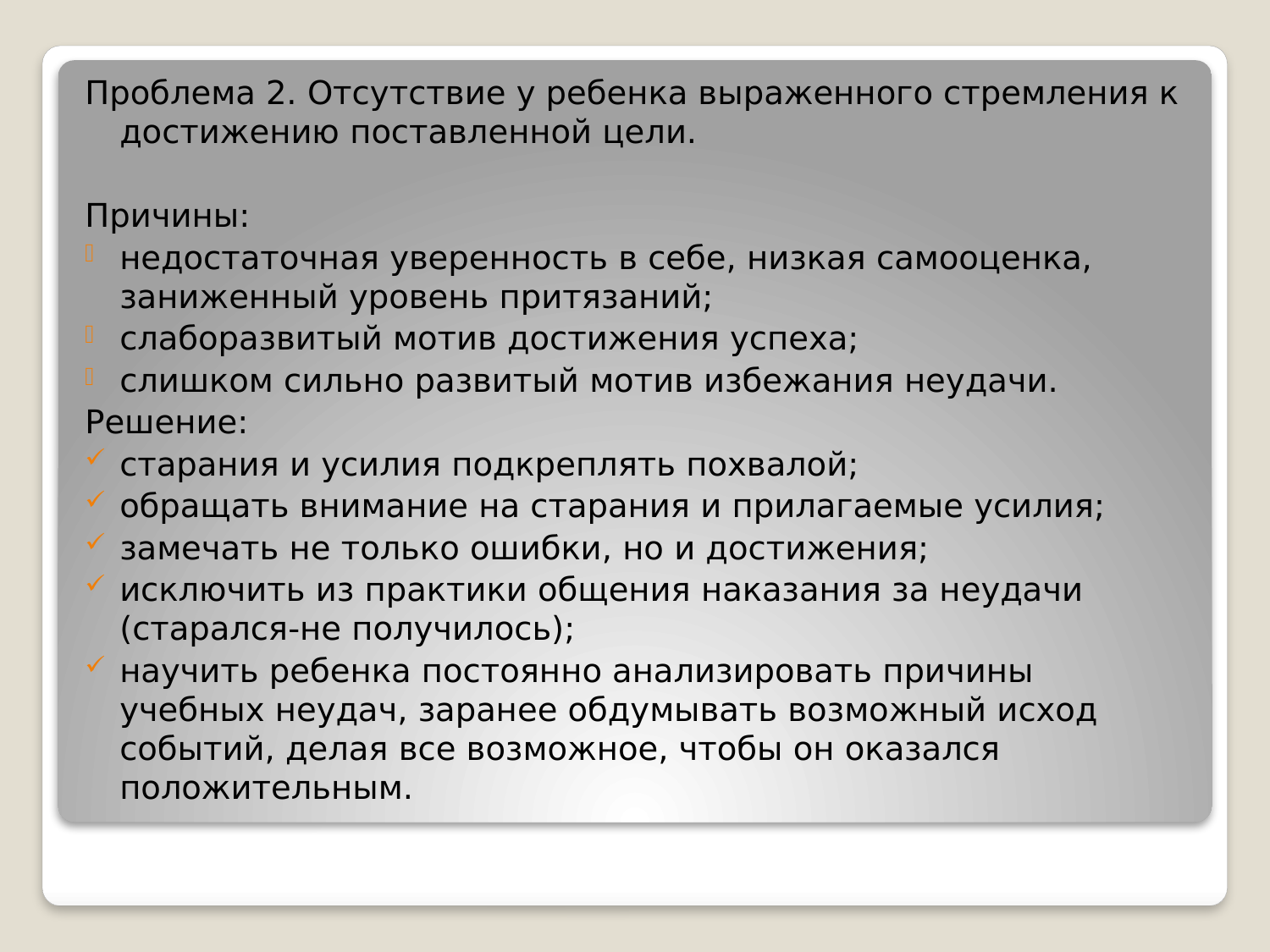

Проблема 2. Отсутствие у ребенка выраженного стремления к достижению поставленной цели.

Причины:
недостаточная уверенность в себе, низкая самооценка, заниженный уровень притязаний;
слаборазвитый мотив достижения успеха;
слишком сильно развитый мотив избежания неудачи.
Решение:
старания и усилия подкреплять похвалой;
обращать внимание на старания и прилагаемые усилия;
замечать не только ошибки, но и достижения;
исключить из практики общения наказания за неудачи (старался-не получилось);
научить ребенка постоянно анализировать причины учебных неудач, заранее обдумывать возможный исход событий, делая все возможное, чтобы он оказался положительным.